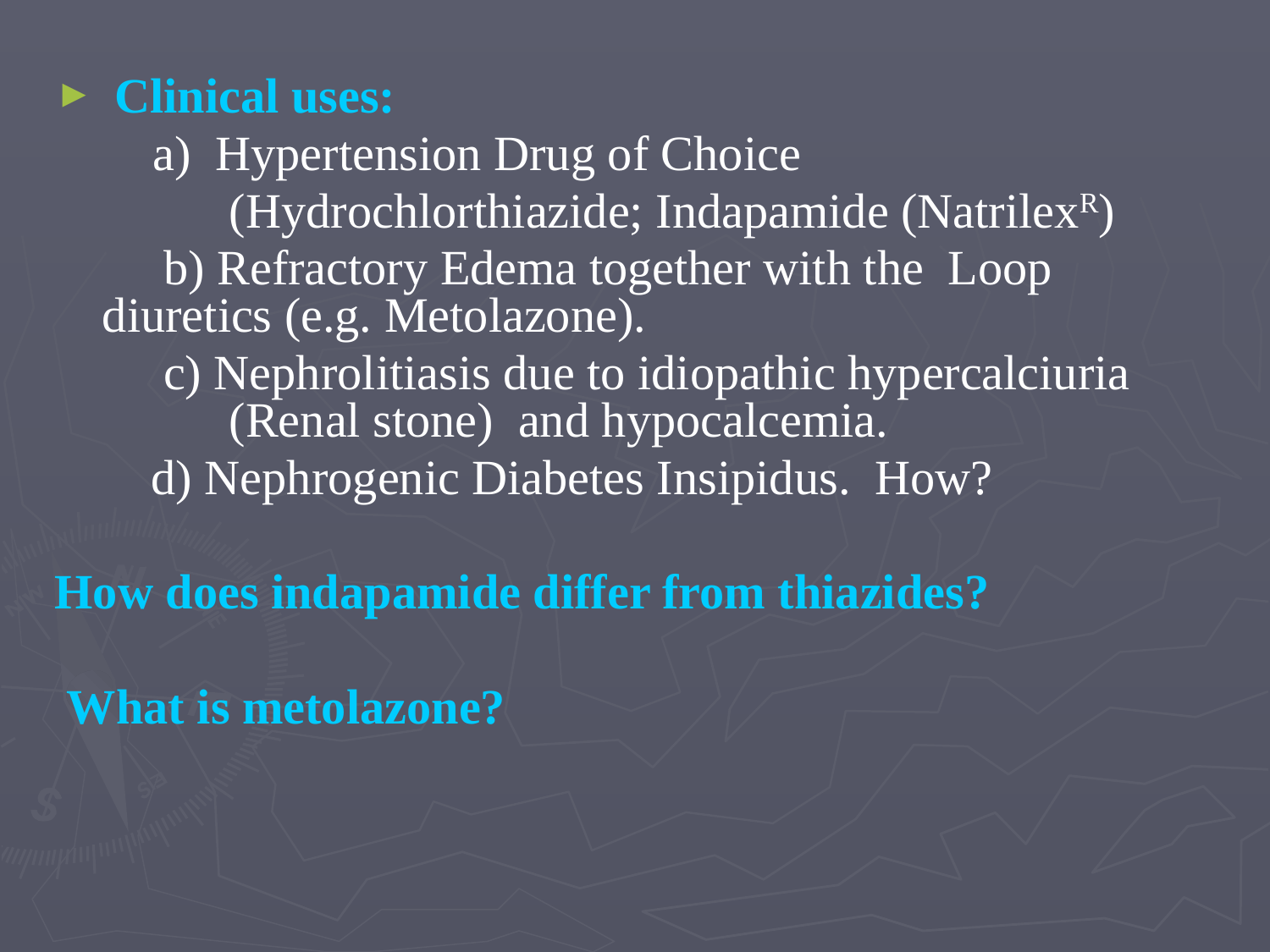

Clinical uses:
        a)  Hypertension Drug of Choice
		(Hydrochlorthiazide; Indapamide (NatrilexR)
	     b) Refractory Edema together with the  Loop 	diuretics (e.g. Metolazone).
	     c) Nephrolitiasis due to idiopathic hypercalciuria 	(Renal stone)  and hypocalcemia.
	    d) Nephrogenic Diabetes Insipidus.  How?

How does indapamide differ from thiazides?

 What is metolazone?